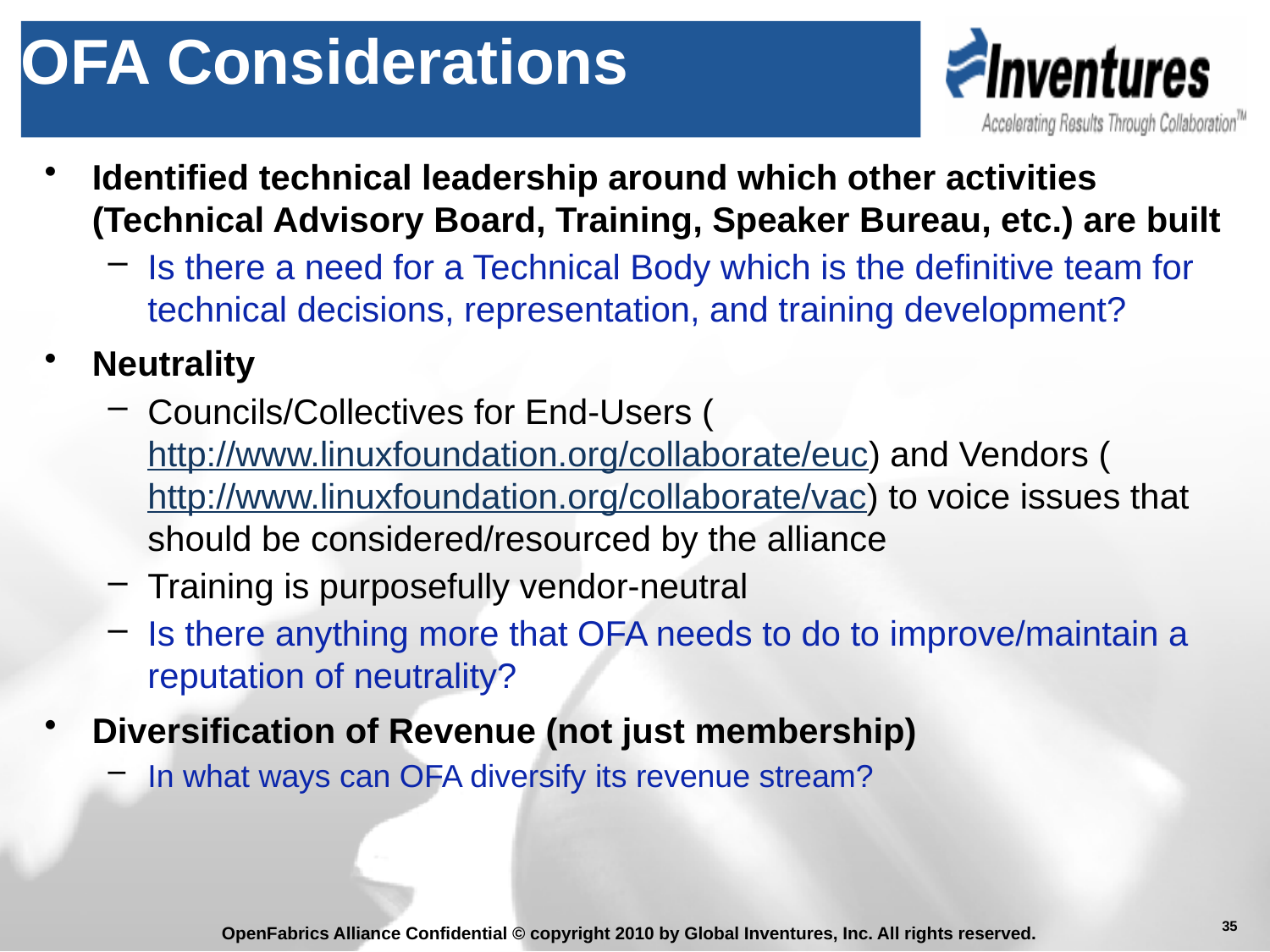

# OFA Considerations
Identified technical leadership around which other activities (Technical Advisory Board, Training, Speaker Bureau, etc.) are built
Is there a need for a Technical Body which is the definitive team for technical decisions, representation, and training development?
Neutrality
Councils/Collectives for End-Users (http://www.linuxfoundation.org/collaborate/euc) and Vendors (http://www.linuxfoundation.org/collaborate/vac) to voice issues that should be considered/resourced by the alliance
Training is purposefully vendor-neutral
Is there anything more that OFA needs to do to improve/maintain a reputation of neutrality?
Diversification of Revenue (not just membership)
In what ways can OFA diversify its revenue stream?